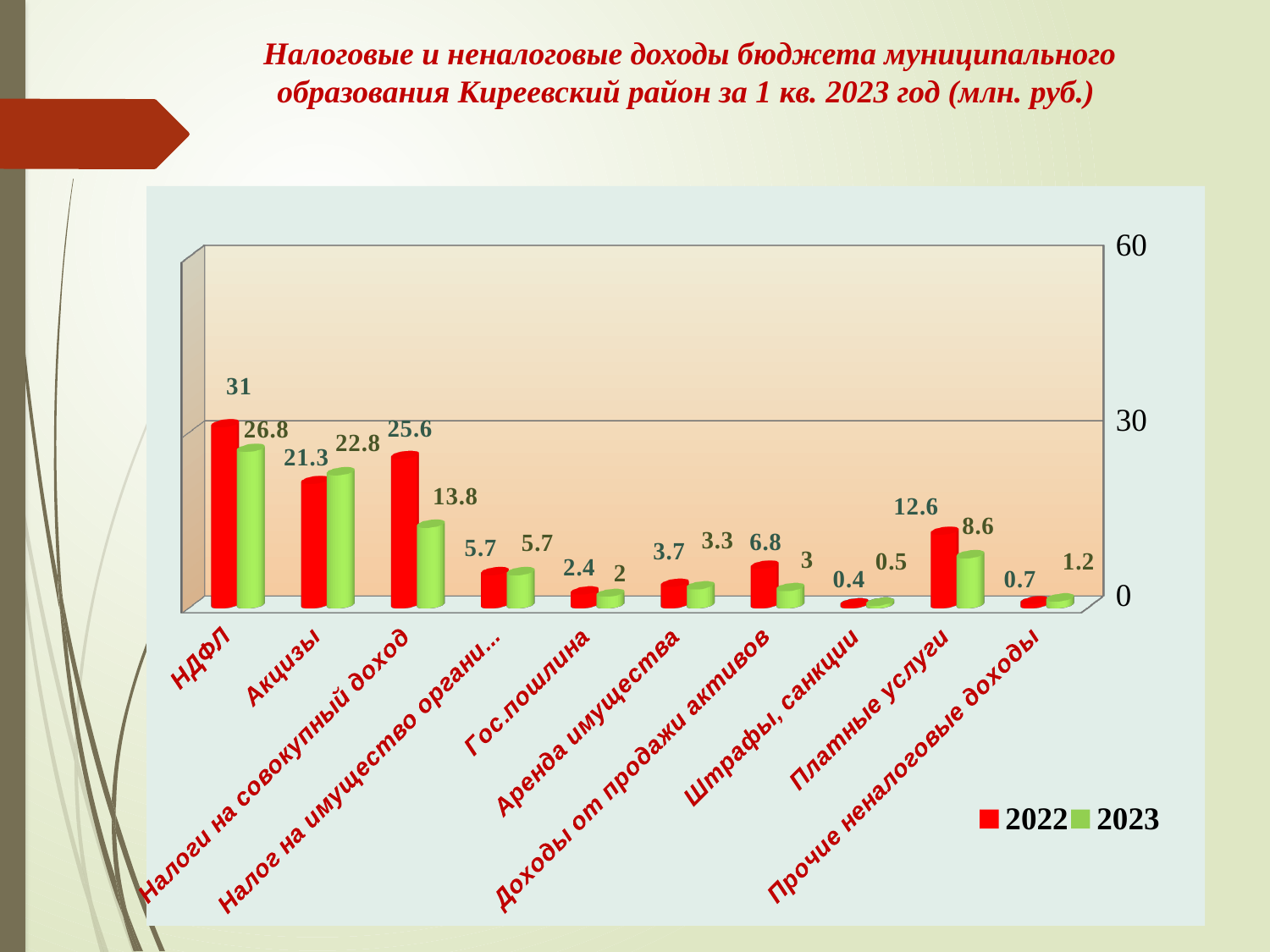

# Налоговые и неналоговые доходы бюджета муниципального образования Киреевский район за 1 кв. 2023 год (млн. руб.)

[unsupported chart]